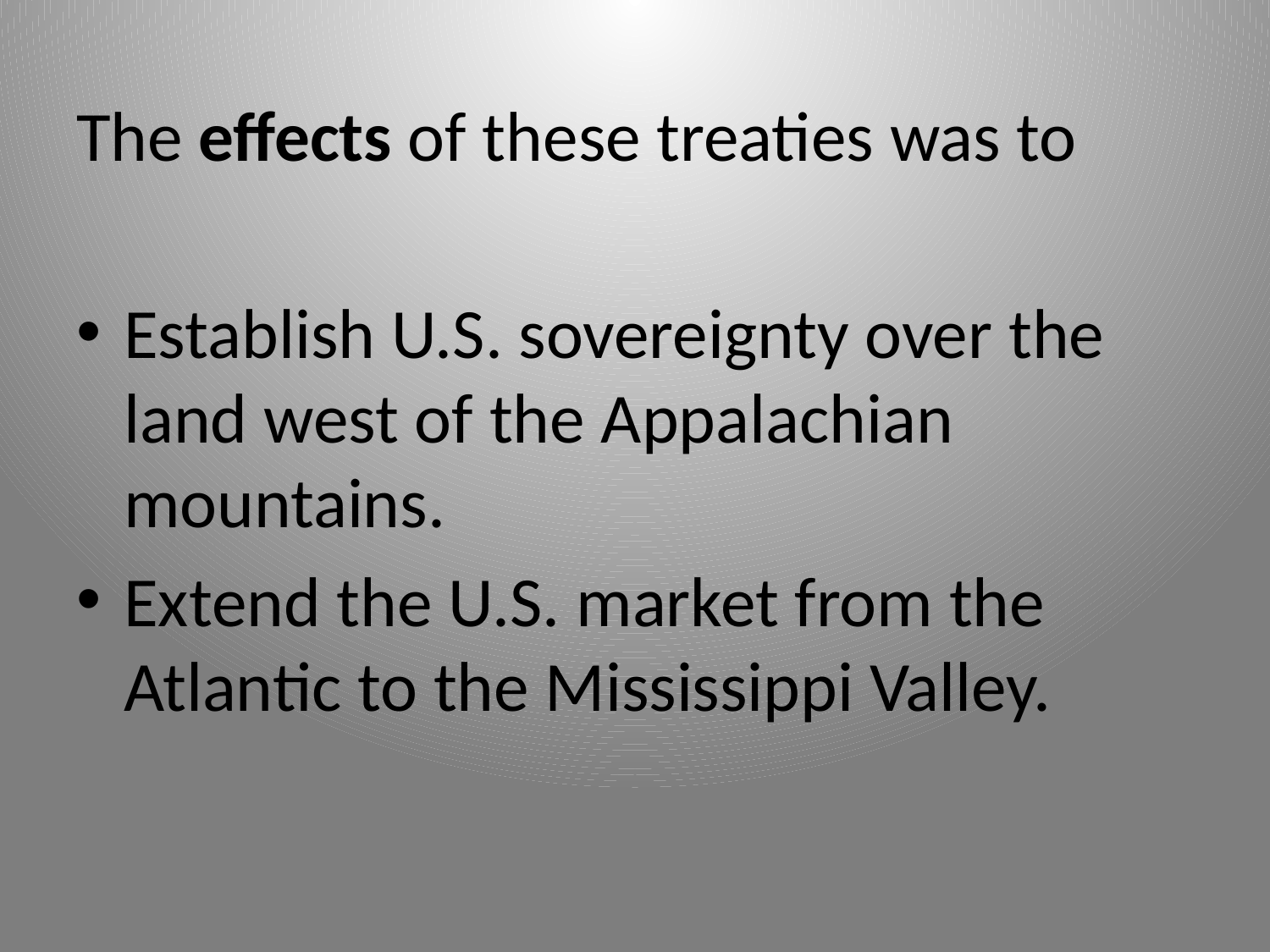

The effects of these treaties was to

Establish U.S. sovereignty over the land west of the Appalachian mountains.
Extend the U.S. market from the Atlantic to the Mississippi Valley.